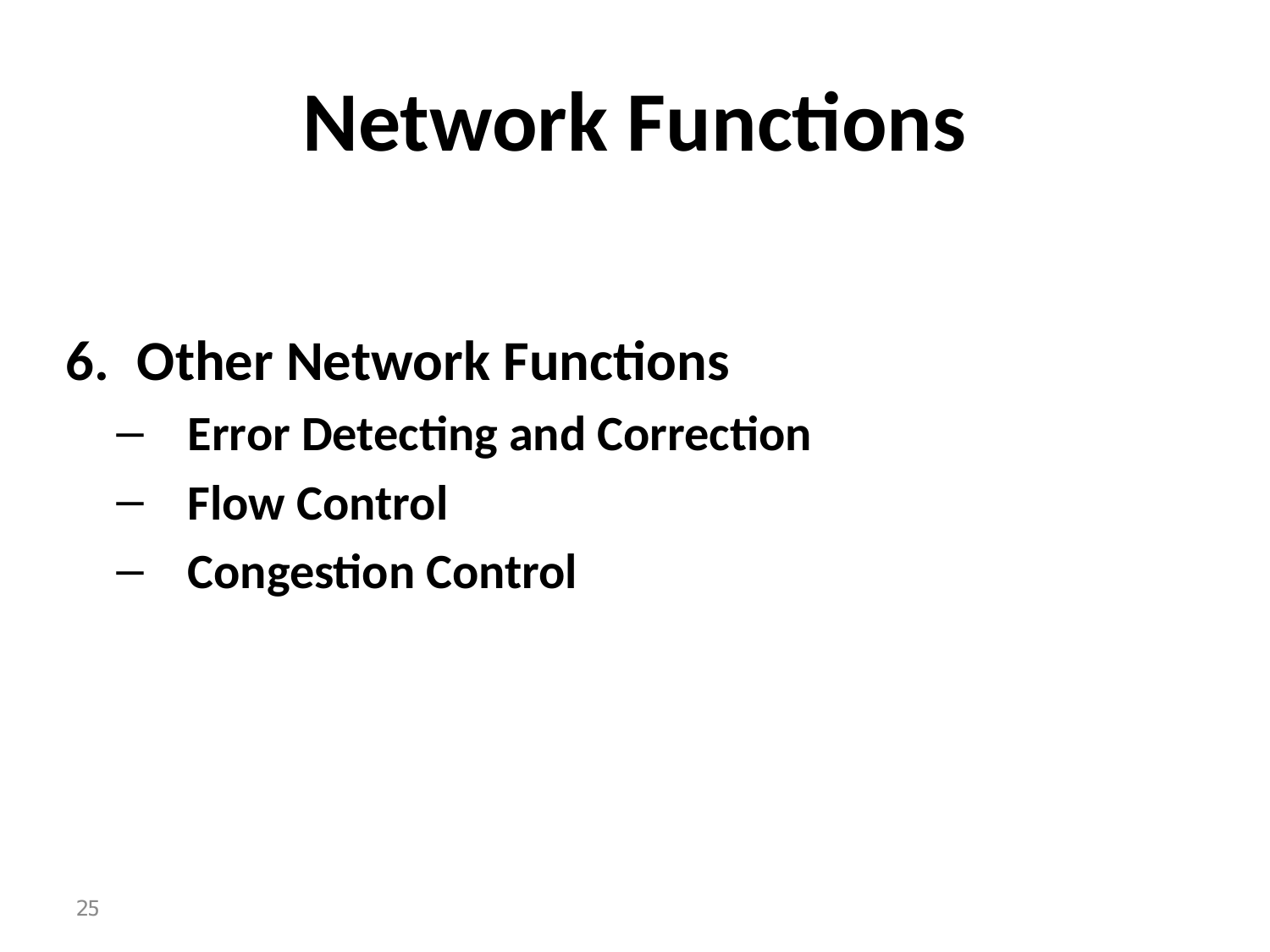

# Network Functions
Other Network Functions
Error Detecting and Correction
Flow Control
Congestion Control

25